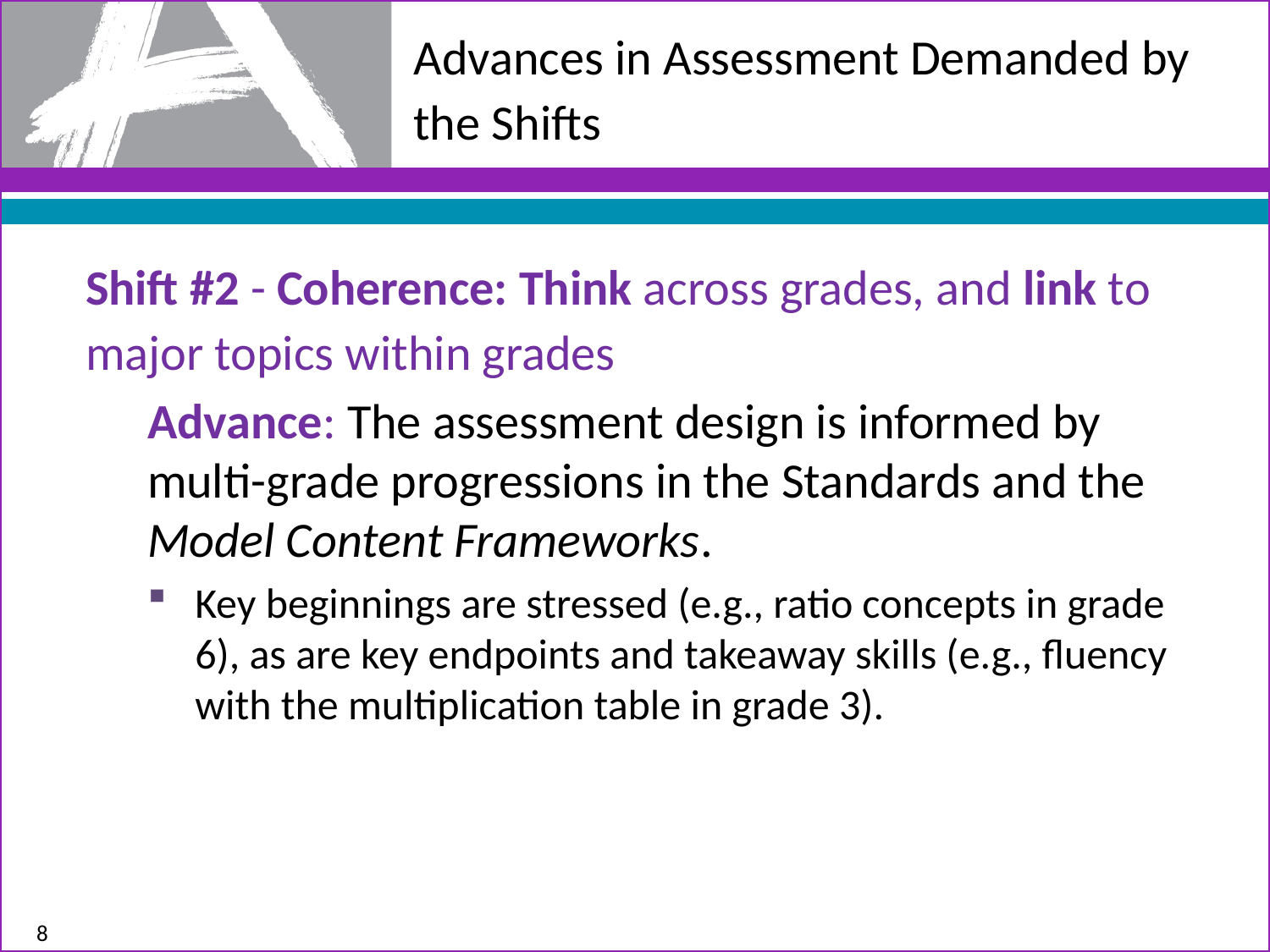

# Advances in Assessment Demanded by the Shifts
Shift #2 - Coherence: Think across grades, and link to major topics within grades
Advance: The assessment design is informed by multi-grade progressions in the Standards and the Model Content Frameworks.
Key beginnings are stressed (e.g., ratio concepts in grade 6), as are key endpoints and takeaway skills (e.g., fluency with the multiplication table in grade 3).
8